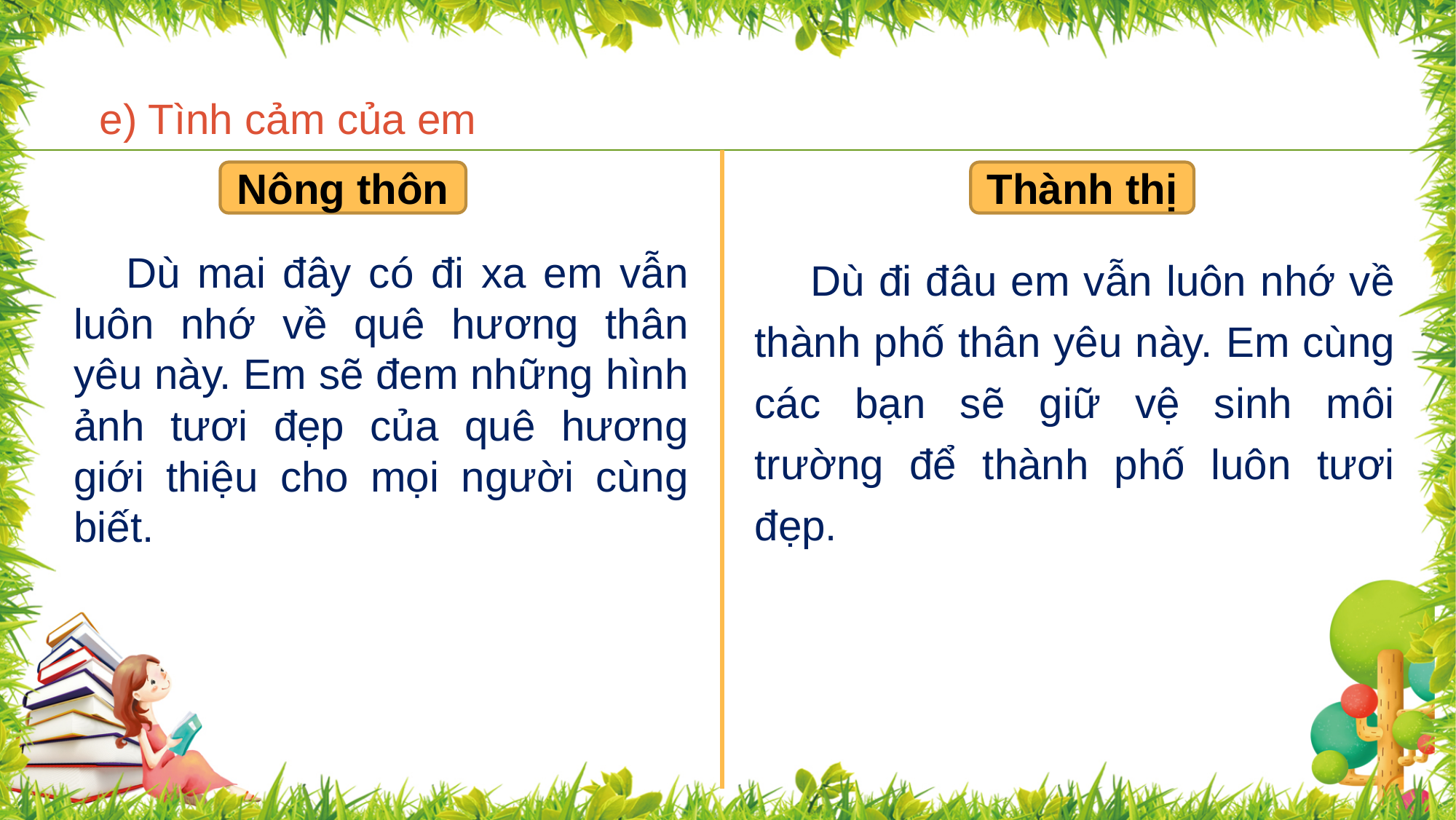

e) Tình cảm của em
Nông thôn
Thành thị
    Dù đi đâu em vẫn luôn nhớ về thành phố thân yêu này. Em cùng các bạn sẽ giữ vệ sinh môi trường để thành phố luôn tươi đẹp.
   Dù mai đây có đi xa em vẫn luôn nhớ về quê hương thân yêu này. Em sẽ đem những hình ảnh tươi đẹp của quê hương giới thiệu cho mọi người cùng biết.